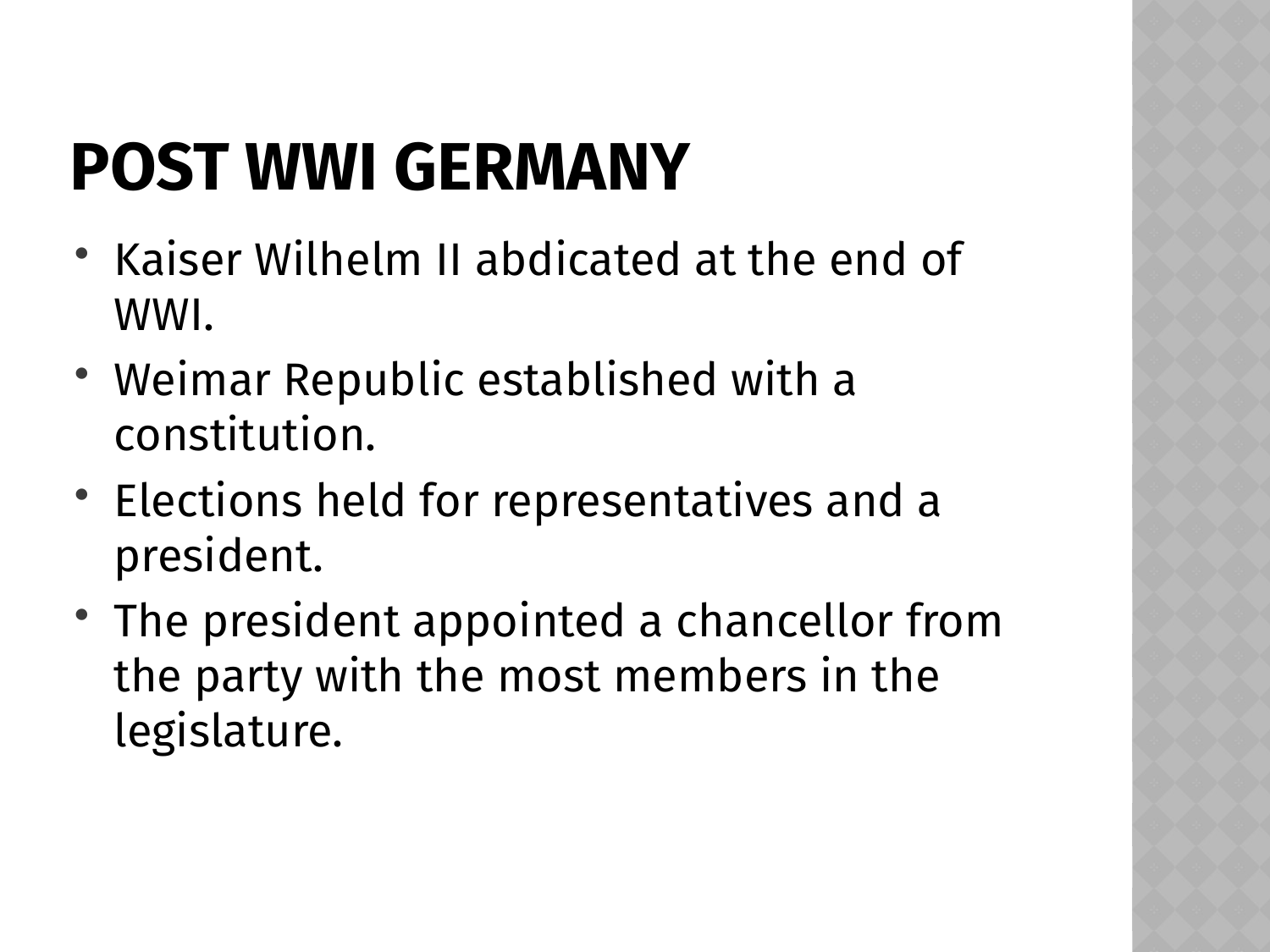

# Post wwi germany
Kaiser Wilhelm II abdicated at the end of WWI.
Weimar Republic established with a constitution.
Elections held for representatives and a president.
The president appointed a chancellor from the party with the most members in the legislature.